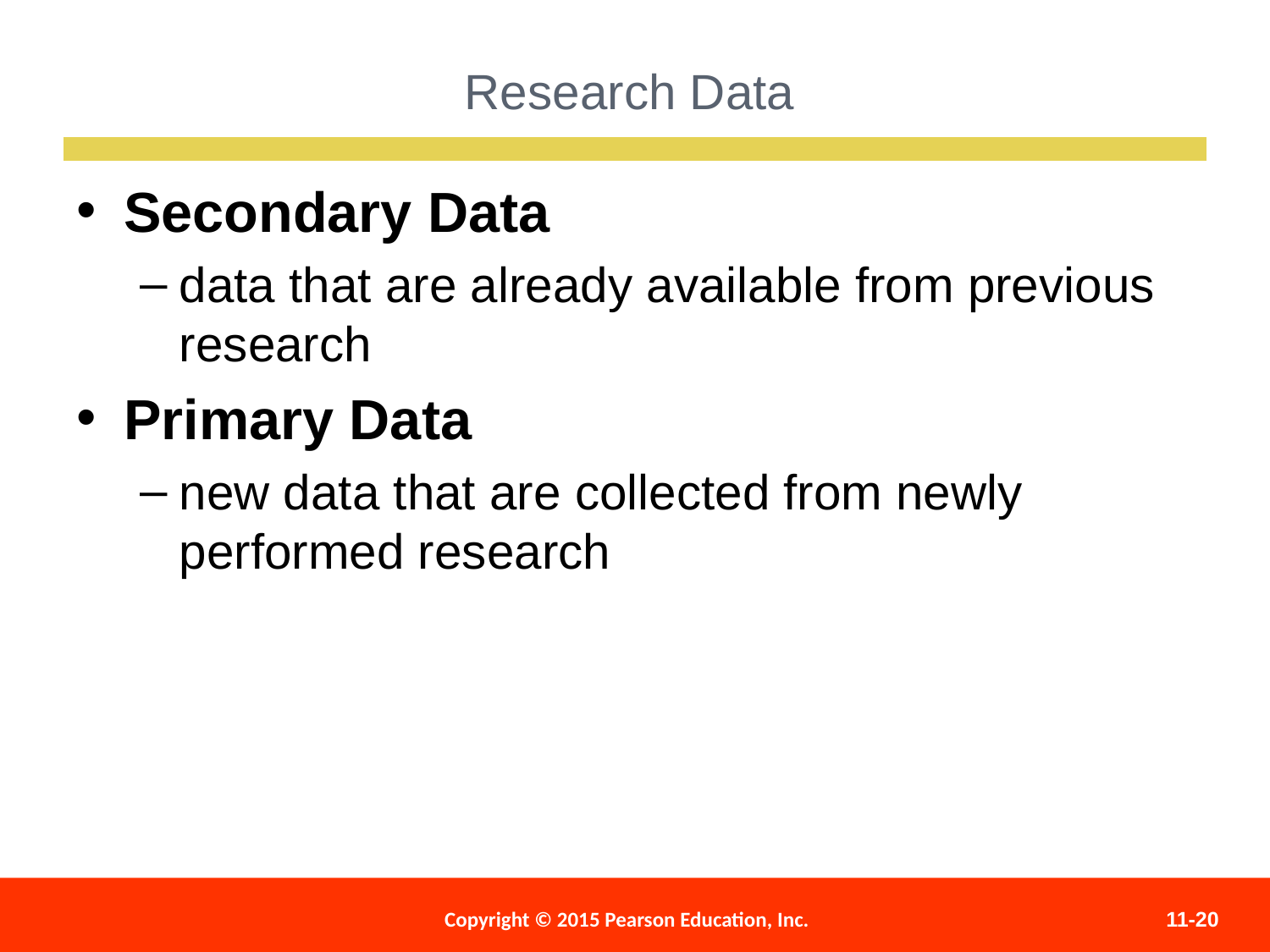

Research Data
Secondary Data
data that are already available from previous research
Primary Data
new data that are collected from newly performed research